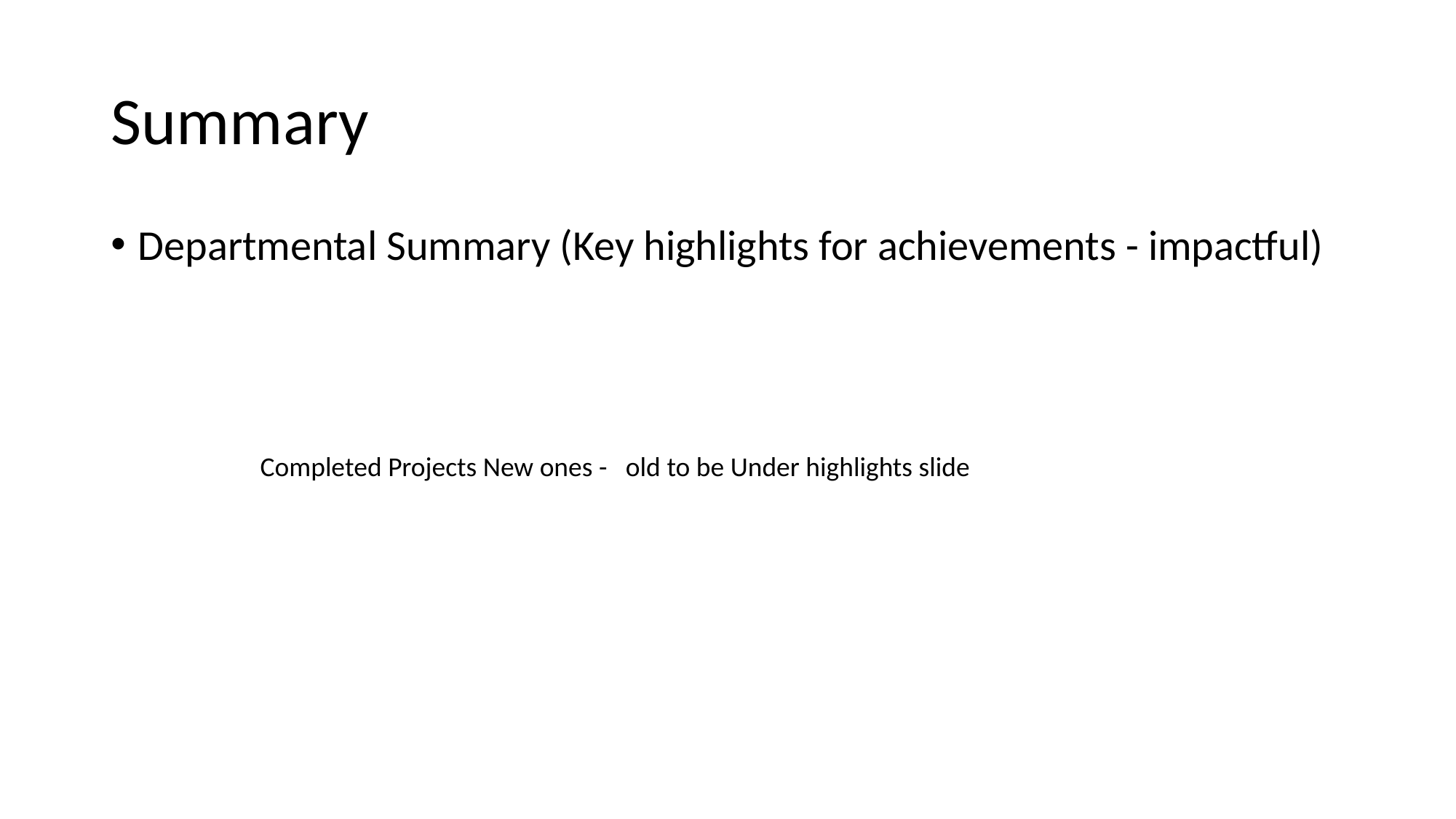

# Summary
Departmental Summary (Key highlights for achievements - impactful)
Completed Projects New ones -   old to be Under highlights slide